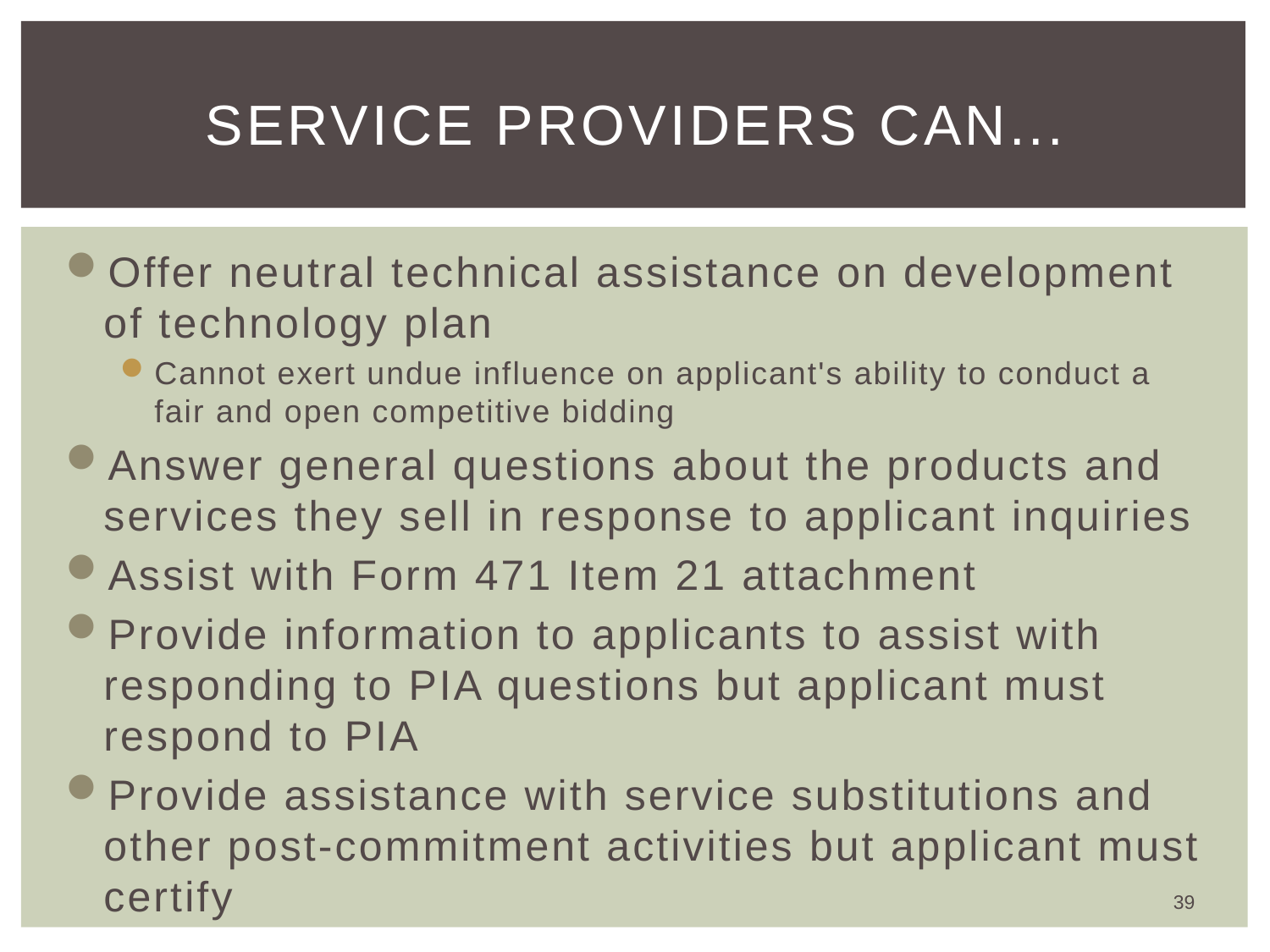

# Service ProviderS CAN...
Offer neutral technical assistance on development of technology plan
Cannot exert undue influence on applicant's ability to conduct a fair and open competitive bidding
Answer general questions about the products and services they sell in response to applicant inquiries
Assist with Form 471 Item 21 attachment
Provide information to applicants to assist with responding to PIA questions but applicant must respond to PIA
Provide assistance with service substitutions and other post-commitment activities but applicant must certify
39